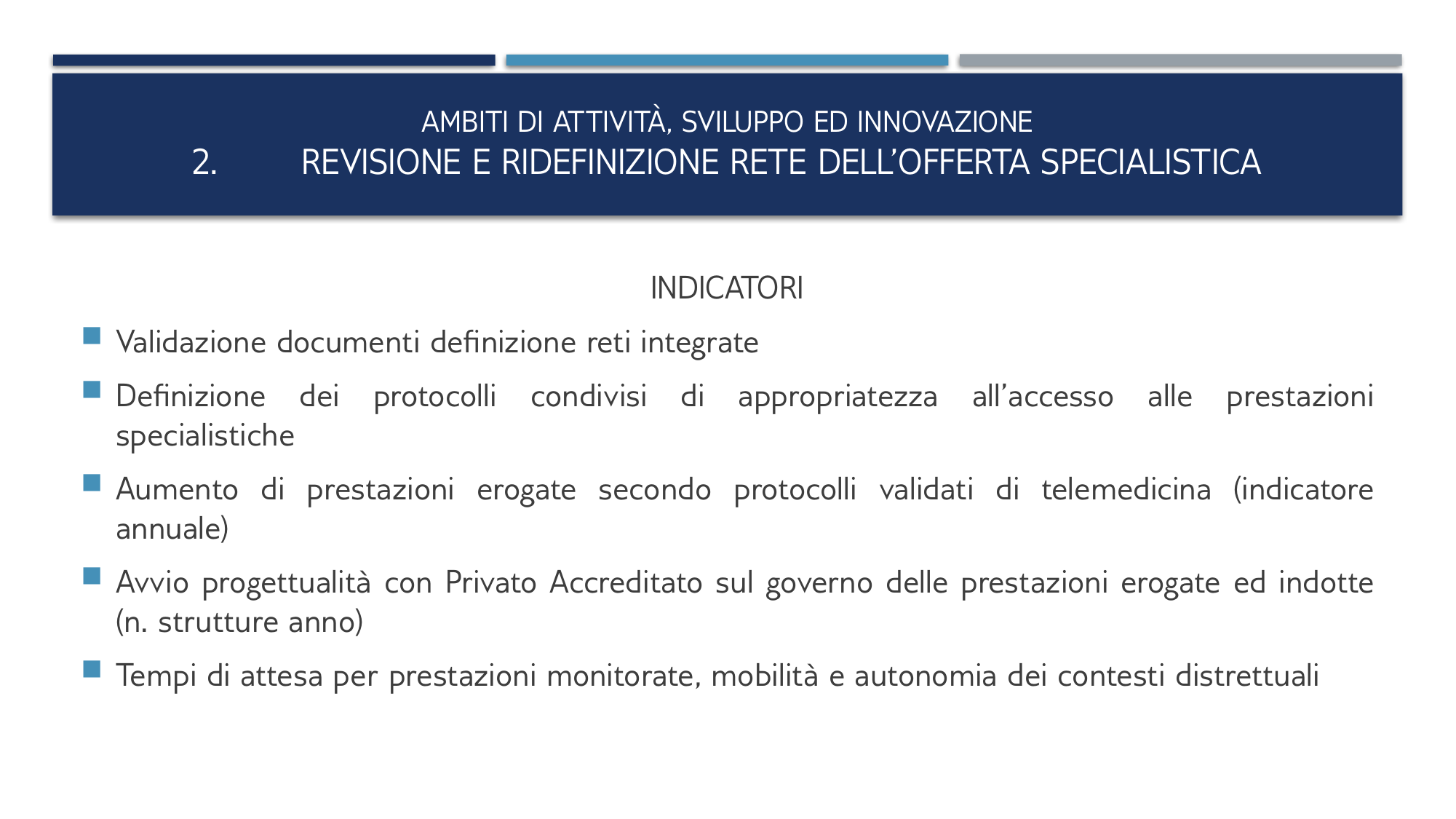

# Ambiti di attività, sviluppo ed innovazione 2.	Revisione e ridefinizione rete dell’offerta specialistica
INDICATORI
Validazione documenti definizione reti integrate
Definizione dei protocolli condivisi di appropriatezza all’accesso alle prestazioni specialistiche
Aumento di prestazioni erogate secondo protocolli validati di telemedicina (indicatore annuale)
Avvio progettualità con Privato Accreditato sul governo delle prestazioni erogate ed indotte (n. strutture anno)
Tempi di attesa per prestazioni monitorate, mobilità e autonomia dei contesti distrettuali